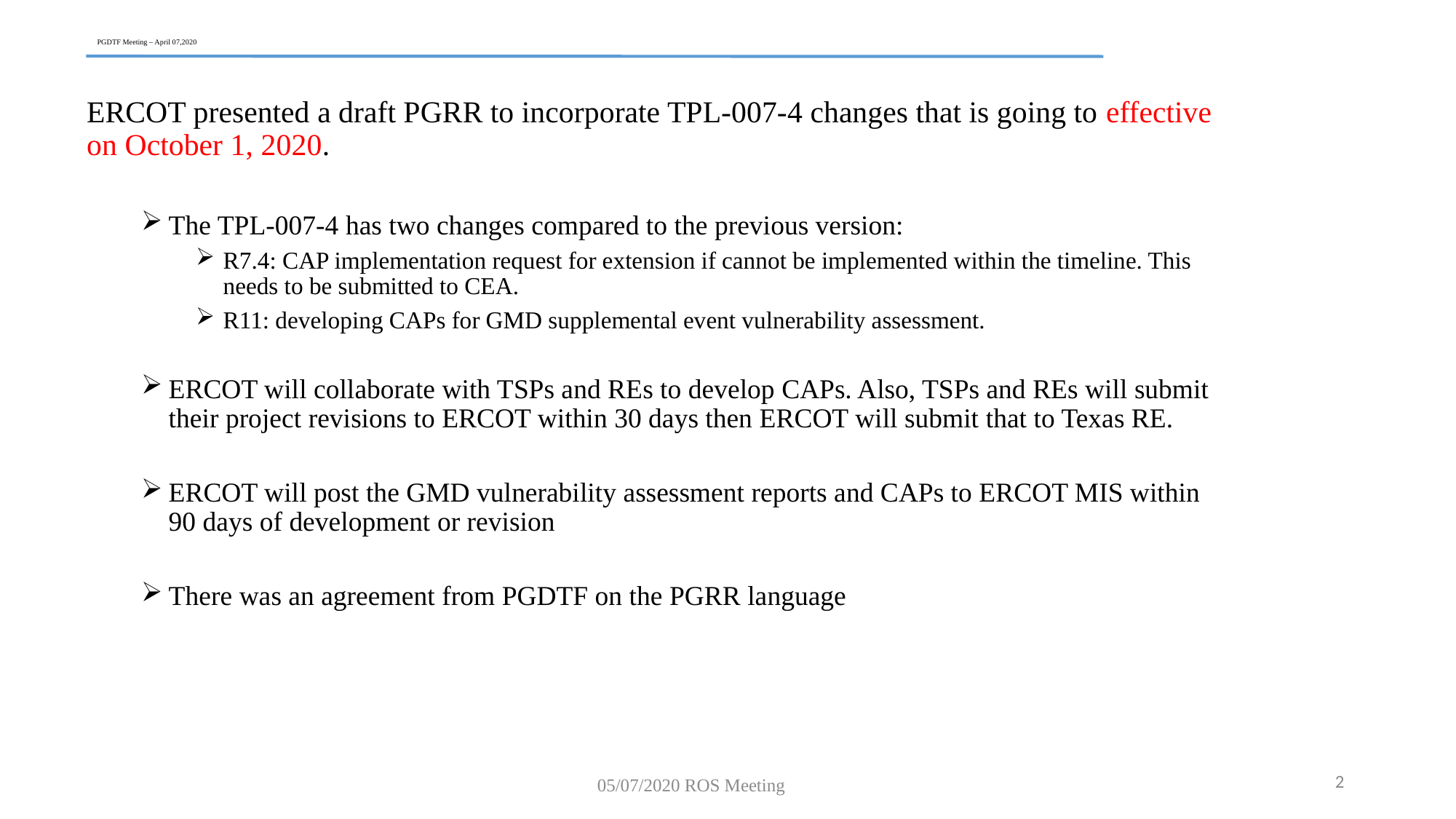

# PGDTF Meeting – April 07,2020
ERCOT presented a draft PGRR to incorporate TPL-007-4 changes that is going to effective on October 1, 2020.

The TPL-007-4 has two changes compared to the previous version:
R7.4: CAP implementation request for extension if cannot be implemented within the timeline. This needs to be submitted to CEA.
R11: developing CAPs for GMD supplemental event vulnerability assessment.

ERCOT will collaborate with TSPs and REs to develop CAPs. Also, TSPs and REs will submit their project revisions to ERCOT within 30 days then ERCOT will submit that to Texas RE.

ERCOT will post the GMD vulnerability assessment reports and CAPs to ERCOT MIS within 90 days of development or revision

There was an agreement from PGDTF on the PGRR language

2
05/07/2020 ROS Meeting